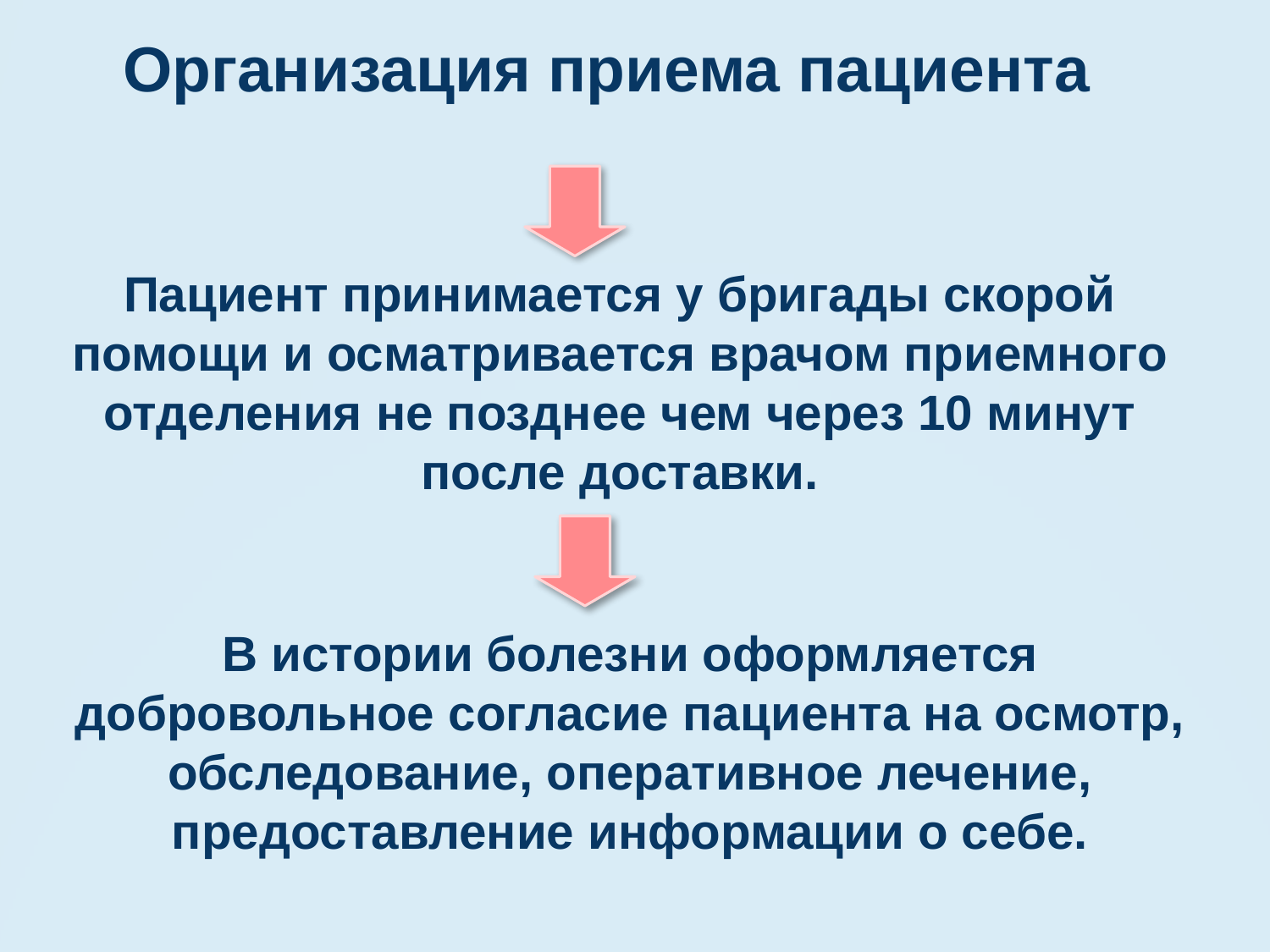

# Организация приема пациента

Пациент принимается у бригады скорой помощи и осматривается врачом приемного отделения не позднее чем через 10 минут после доставки.

В истории болезни оформляется добровольное согласие пациента на осмотр, обследование, оперативное лечение, предоставление информации о себе.